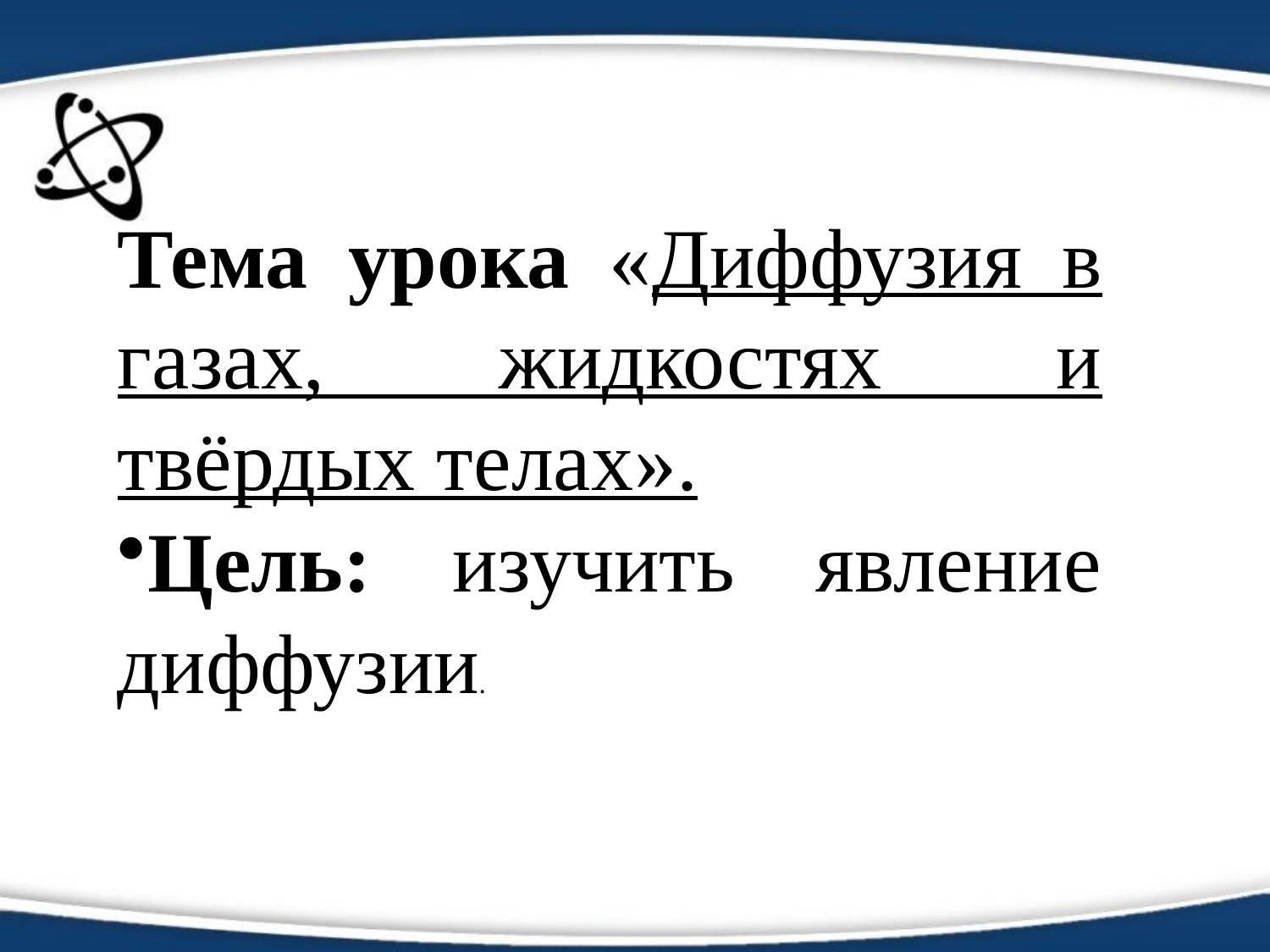

Тема урока «Диффузия в газах, жидкостях и твёрдых телах».
Цель: изучить явление диффузии.